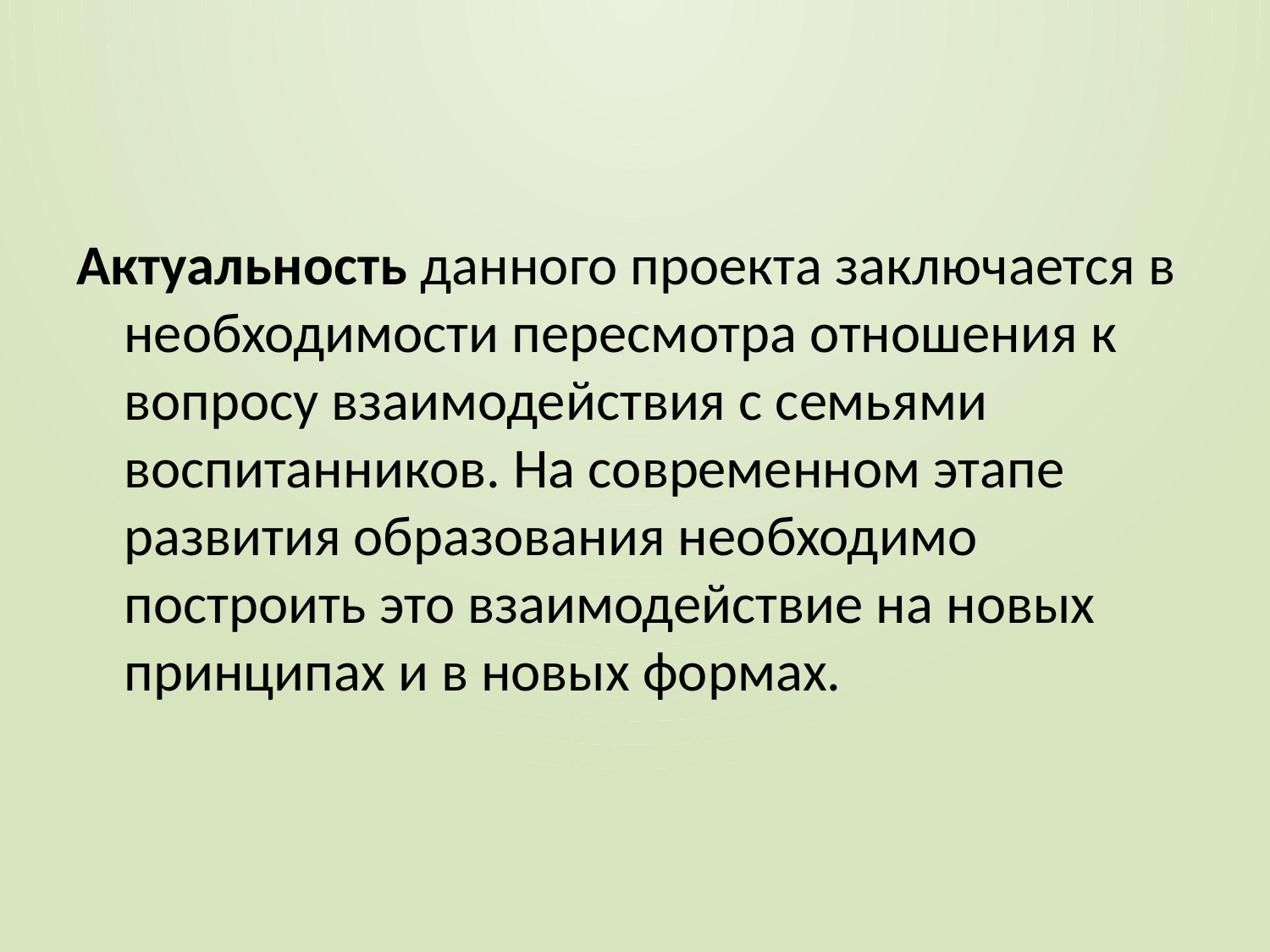

Актуальность данного проекта заключается в необходимости пересмотра отношения к вопросу взаимодействия с семьями воспитанников. На современном этапе развития образования необходимо построить это взаимодействие на новых принципах и в новых формах.